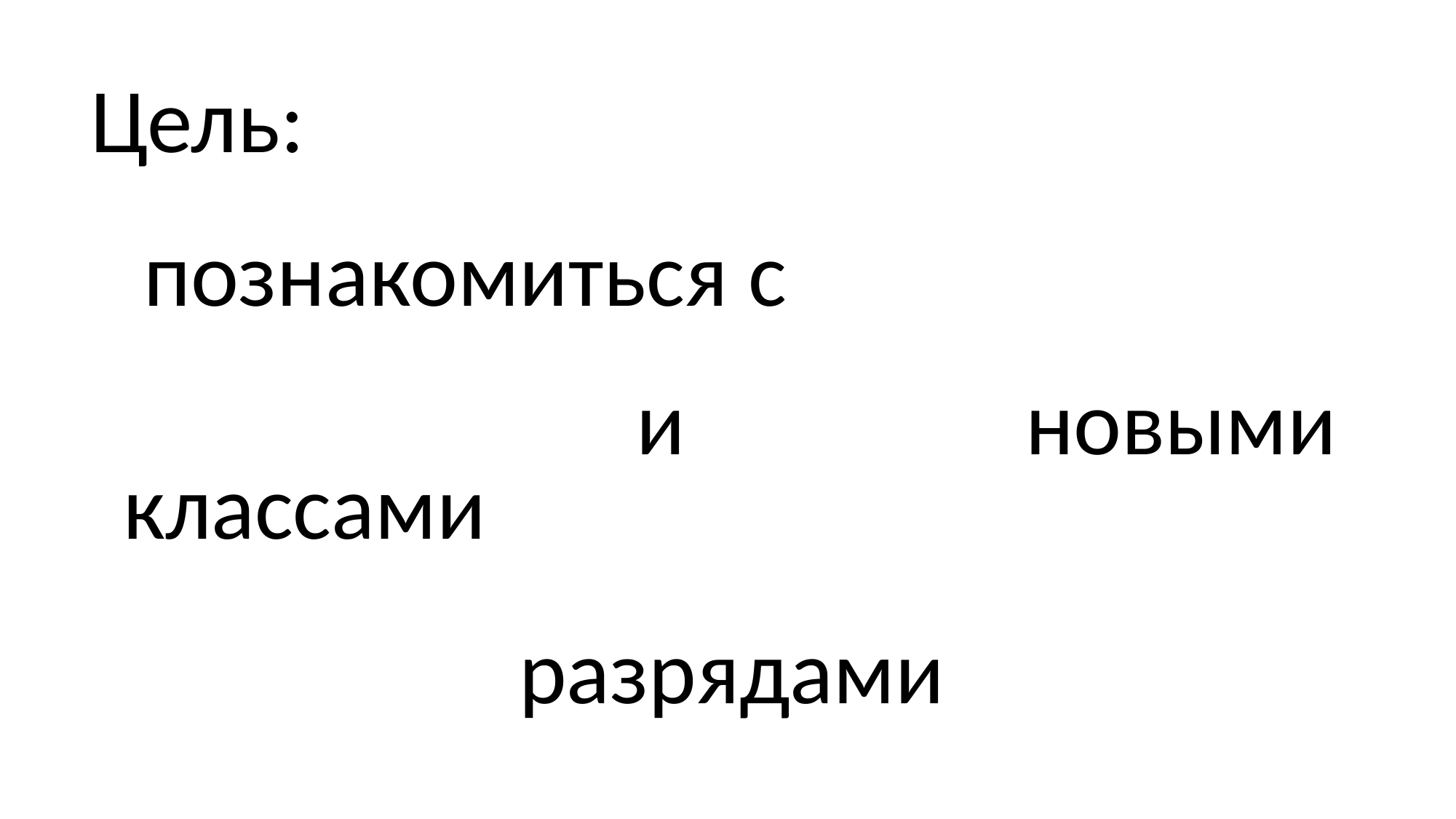

# Цель:
познакомиться с
и
новыми
классами
разрядами